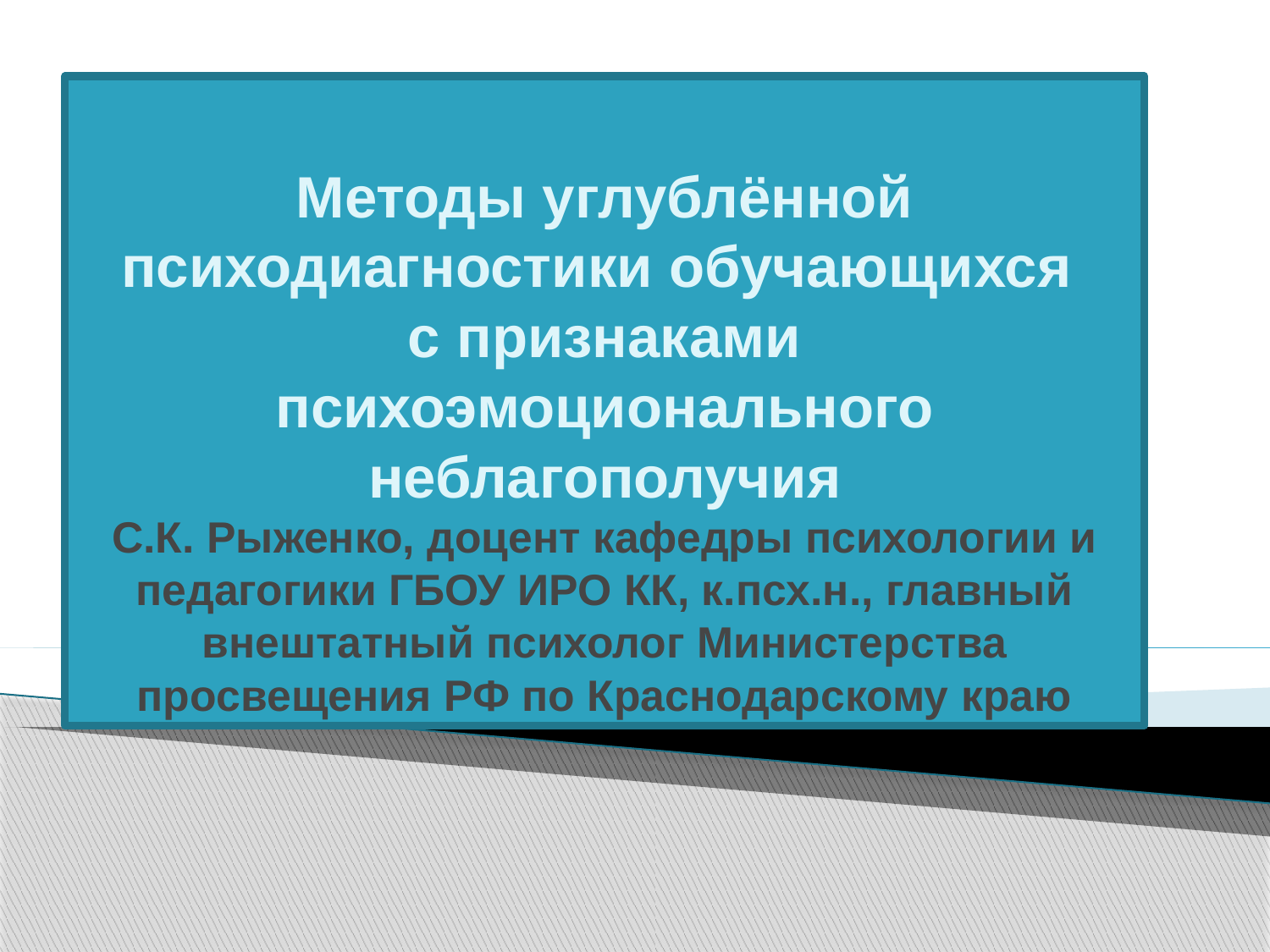

# Методы углублённой психодиагностики обучающихся с признаками психоэмоционального неблагополучия С.К. Рыженко, доцент кафедры психологии и педагогики ГБОУ ИРО КК, к.псх.н., главный внештатный психолог Министерства просвещения РФ по Краснодарскому краю